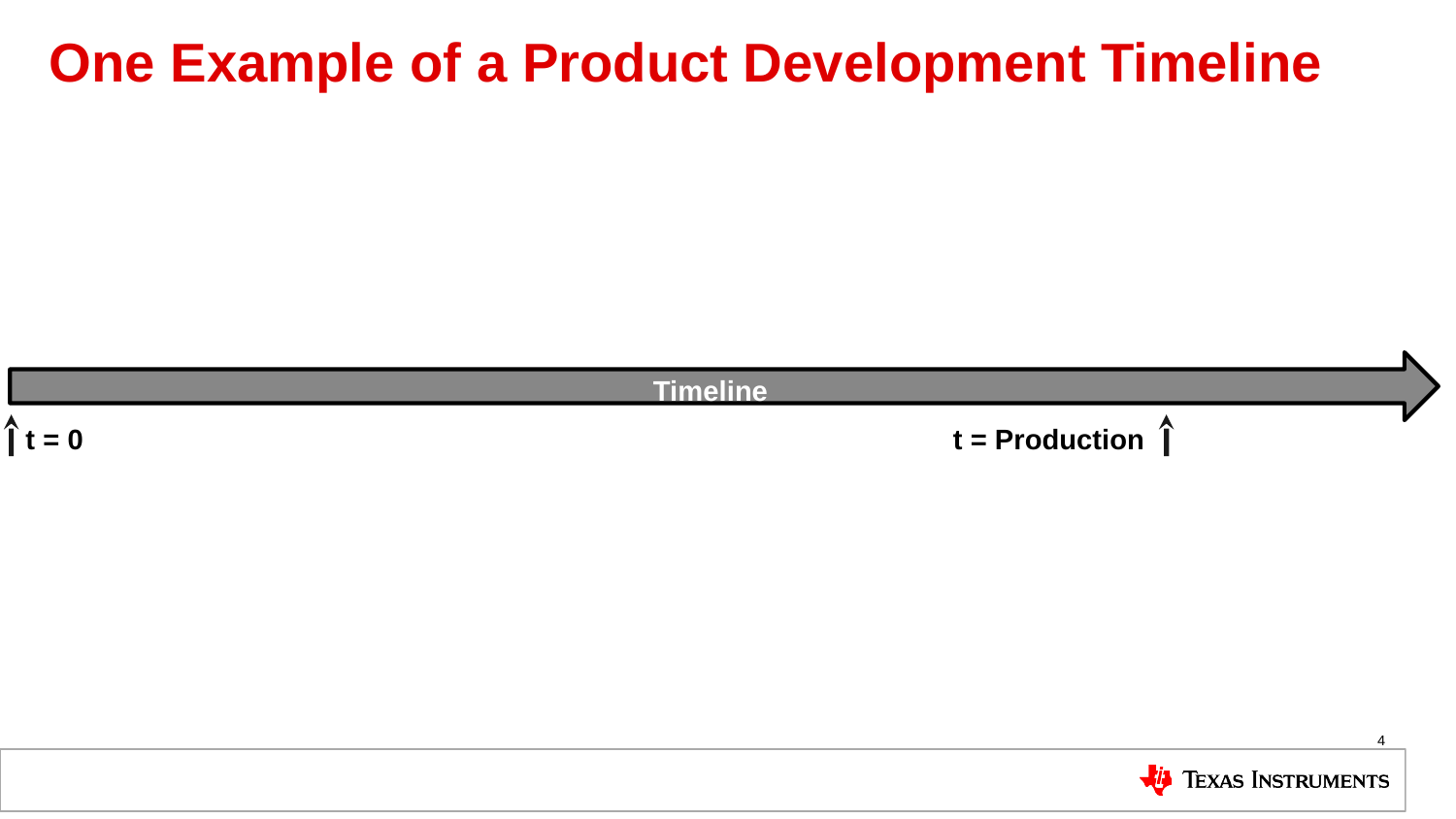

# One Example of a Product Development Timeline
Timeline
t = 0
t = Production
4